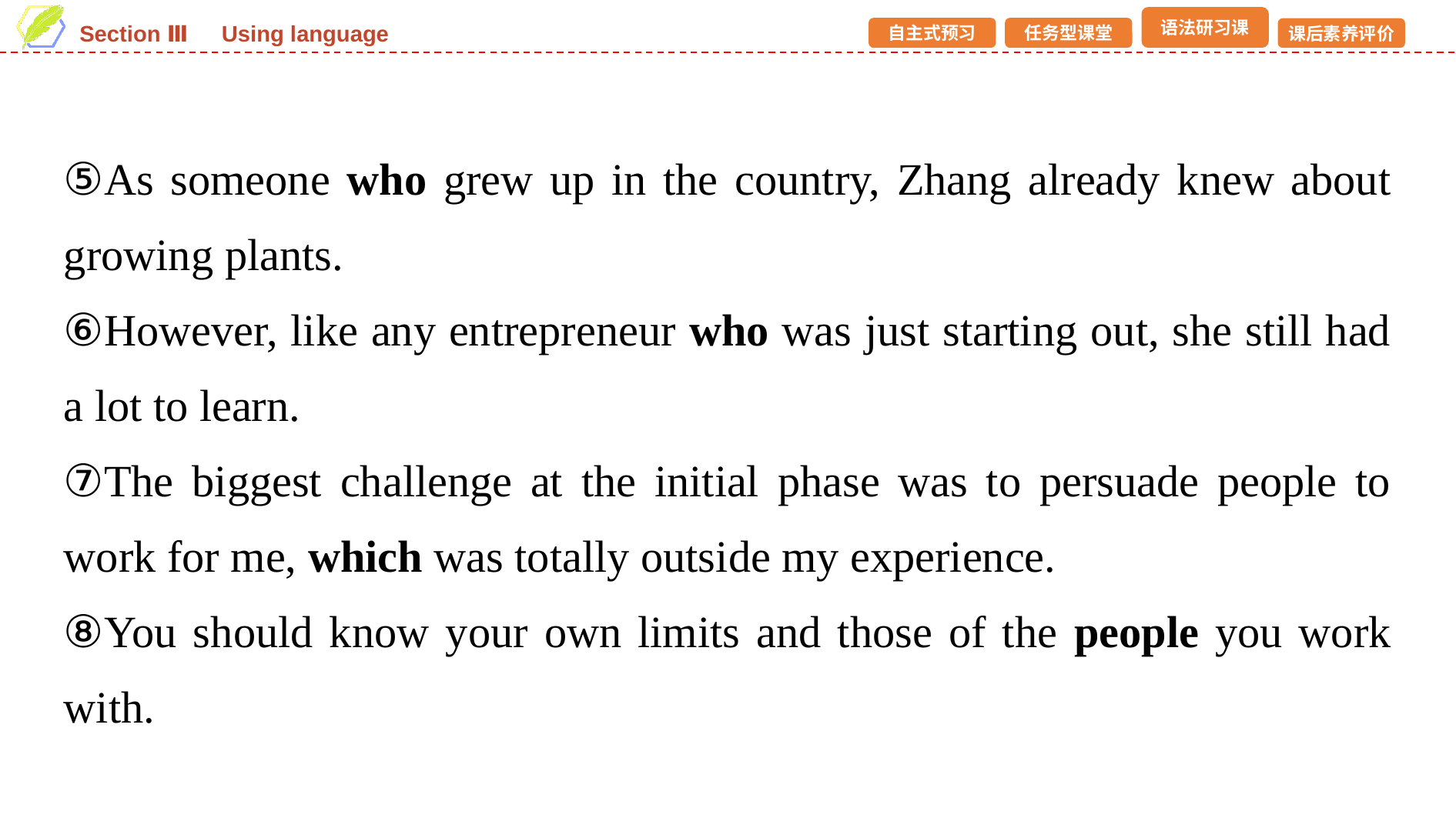

⑤As someone who grew up in the country, Zhang already knew about growing plants.
⑥However, like any entrepreneur who was just starting out, she still had a lot to learn.
⑦The biggest challenge at the initial phase was to persuade people to work for me, which was totally outside my experience.
⑧You should know your own limits and those of the people you work with.